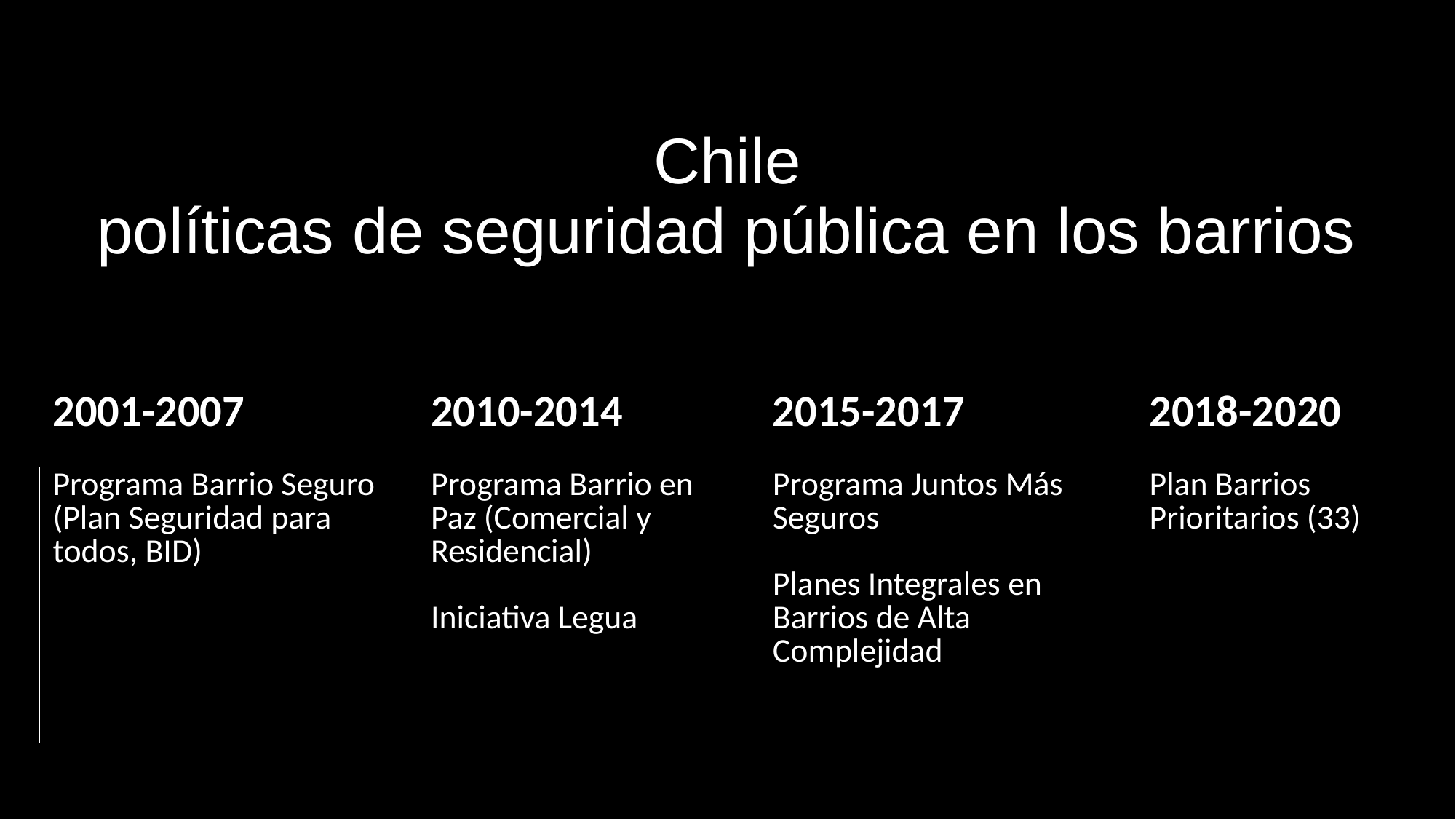

# Chile políticas de seguridad pública en los barrios
| 2001-2007 | 2010-2014 | 2015-2017 | 2018-2020 |
| --- | --- | --- | --- |
| Programa Barrio Seguro (Plan Seguridad para todos, BID) | Programa Barrio en Paz (Comercial y Residencial) Iniciativa Legua | Programa Juntos Más Seguros Planes Integrales en Barrios de Alta Complejidad | Plan Barrios Prioritarios (33) |